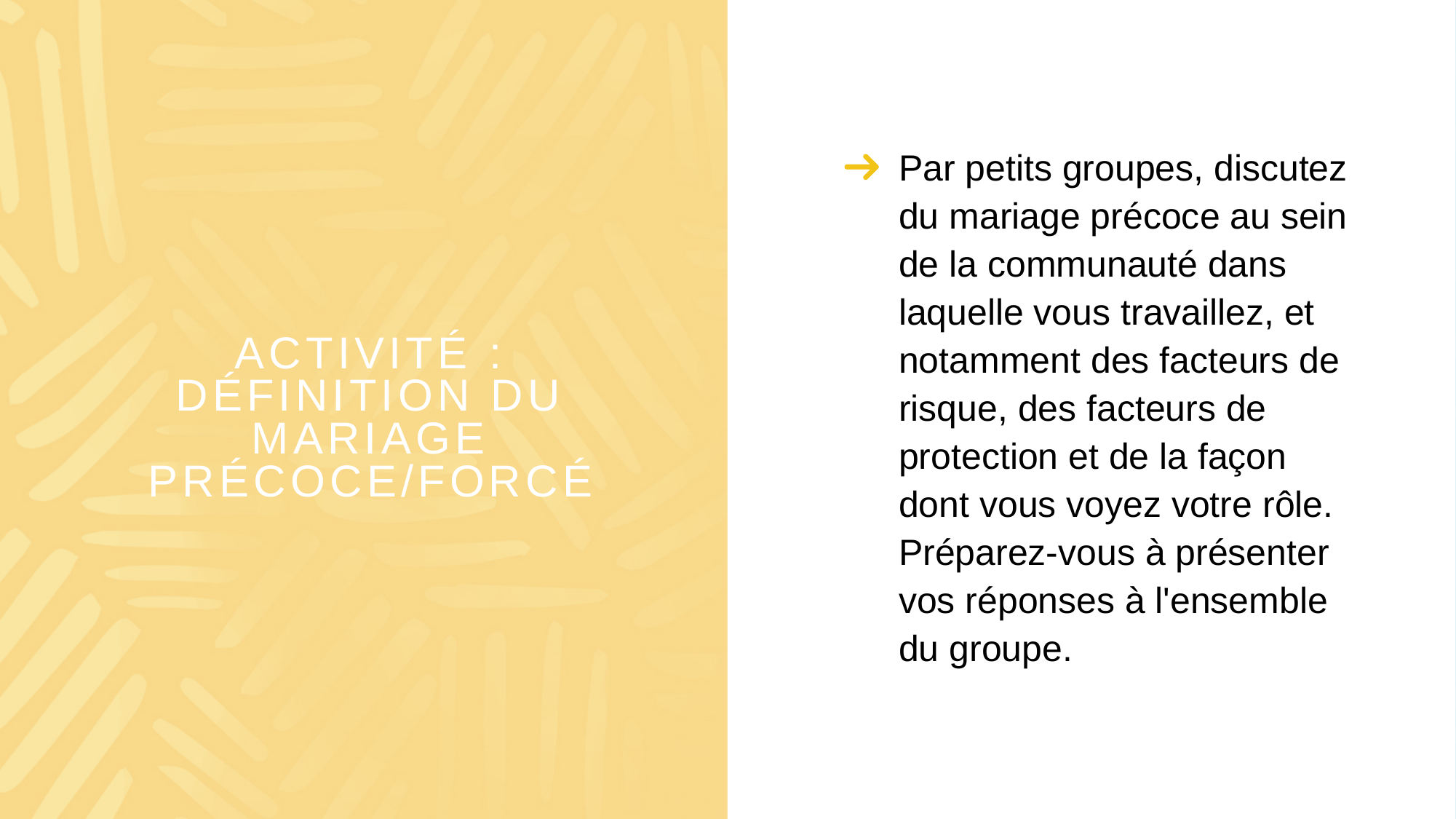

Par petits groupes, discutez du mariage précoce au sein de la communauté dans laquelle vous travaillez, et notamment des facteurs de risque, des facteurs de protection et de la façon dont vous voyez votre rôle. Préparez-vous à présenter vos réponses à l'ensemble du groupe.
# Activité : Définition du mariage précoce/forcé